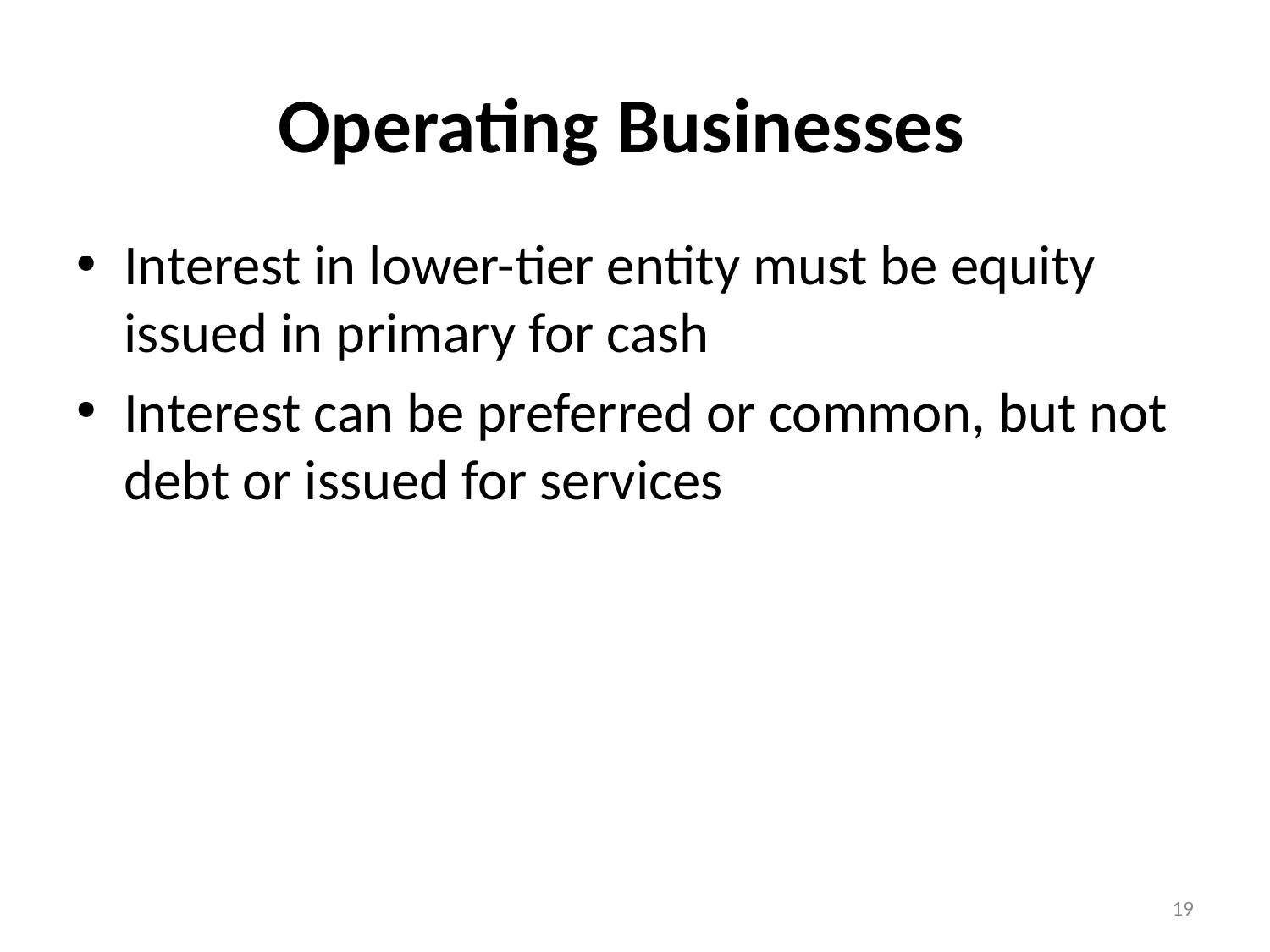

# Operating Businesses
Interest in lower-tier entity must be equity issued in primary for cash
Interest can be preferred or common, but not debt or issued for services
19